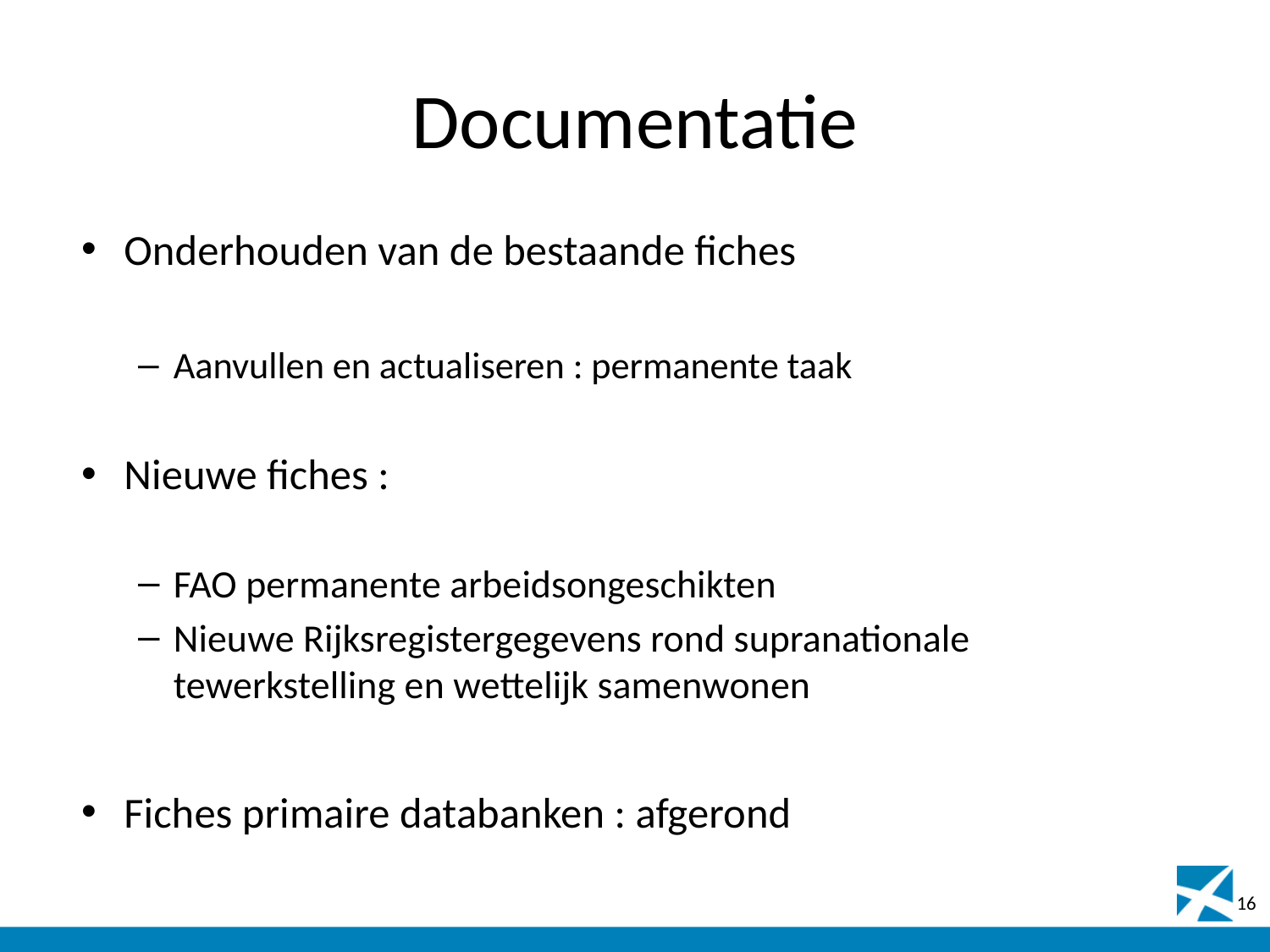

# Documentatie
Onderhouden van de bestaande fiches

Aanvullen en actualiseren : permanente taak

Nieuwe fiches :

FAO permanente arbeidsongeschikten
Nieuwe Rijksregistergegevens rond supranationale tewerkstelling en wettelijk samenwonen

Fiches primaire databanken : afgerond